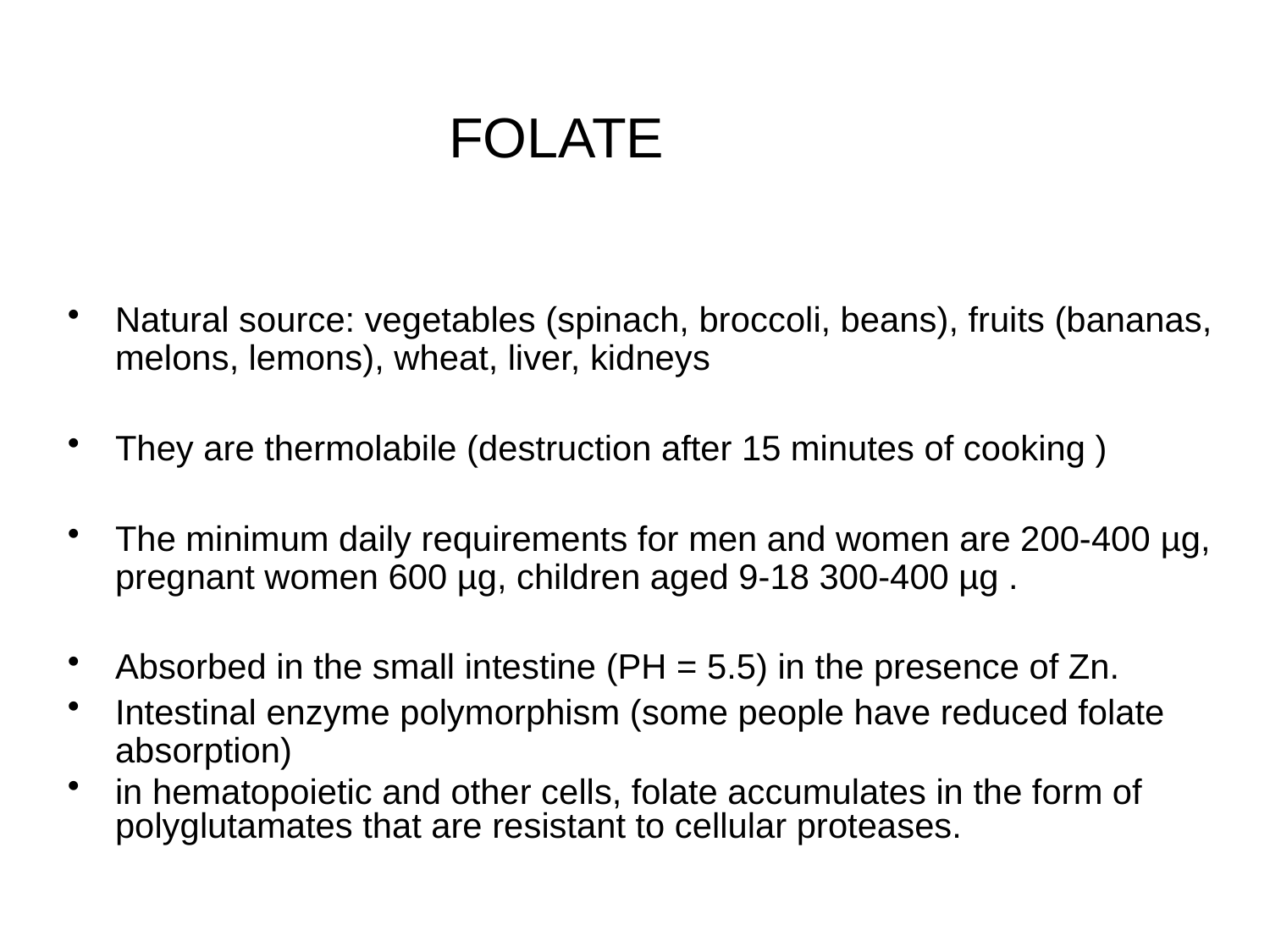

# FOLATE

Natural source: vegetables (spinach, broccoli, beans), fruits (bananas, melons, lemons), wheat, liver, kidneys

They are thermolabile (destruction after 15 minutes of cooking )

The minimum daily requirements for men and women are 200-400 µg, pregnant women 600 µg, children aged 9-18 300-400 µg .

Absorbed in the small intestine (PH = 5.5) in the presence of Zn.
Intestinal enzyme polymorphism (some people have reduced folate absorption)
in hematopoietic and other cells, folate accumulates in the form of polyglutamates that are resistant to cellular proteases.